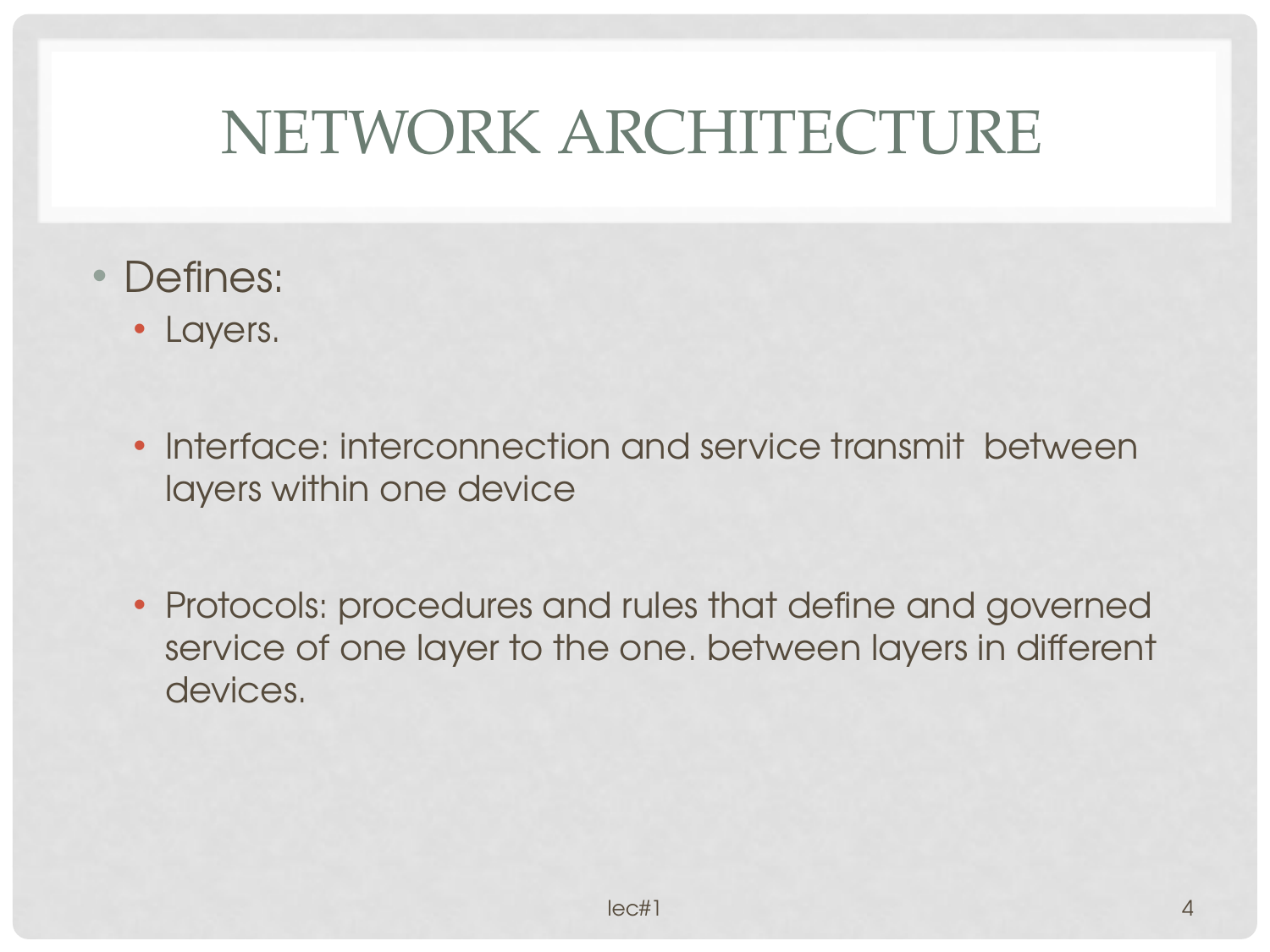

# Network architecture
Defines:
Layers.

Interface: interconnection and service transmit  between layers within one device

Protocols: procedures and rules that define and governed service of one layer to the one. between layers in different devices.

lec#1
4